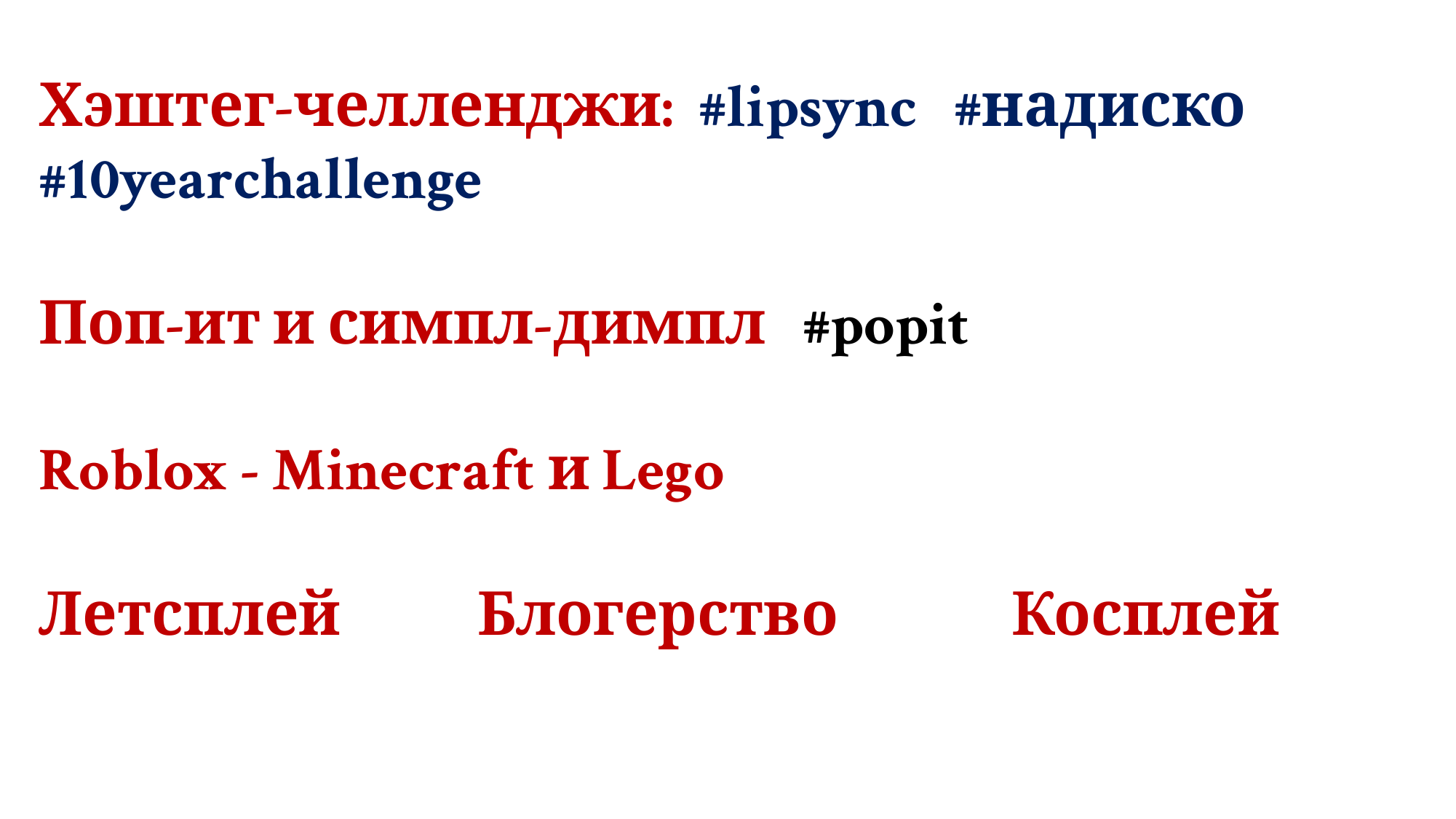

Хэштег-челленджи:  #lipsync   #надиско   #10yearchallenge

Поп-ит и симпл-димпл   #popit

Roblox - Minecraft и Lego

Летсплей           Блогерство              Косплей